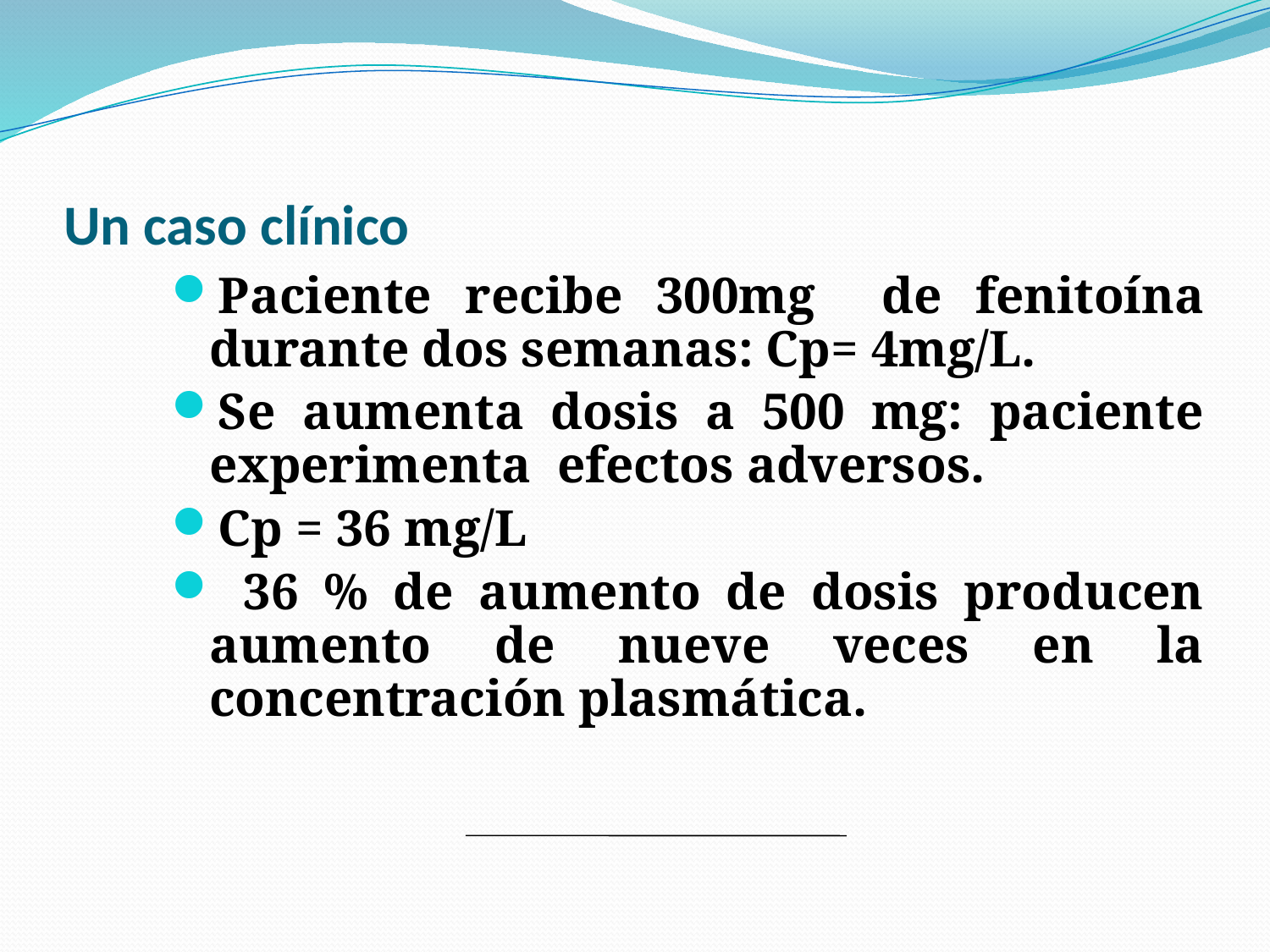

# Un caso clínico
Paciente recibe 300mg  de fenitoína durante dos semanas: Cp= 4mg/L.
Se aumenta dosis a 500 mg: paciente experimenta  efectos adversos.
Cp = 36 mg/L
 36 % de aumento de dosis producen aumento de nueve veces en la concentración plasmática.